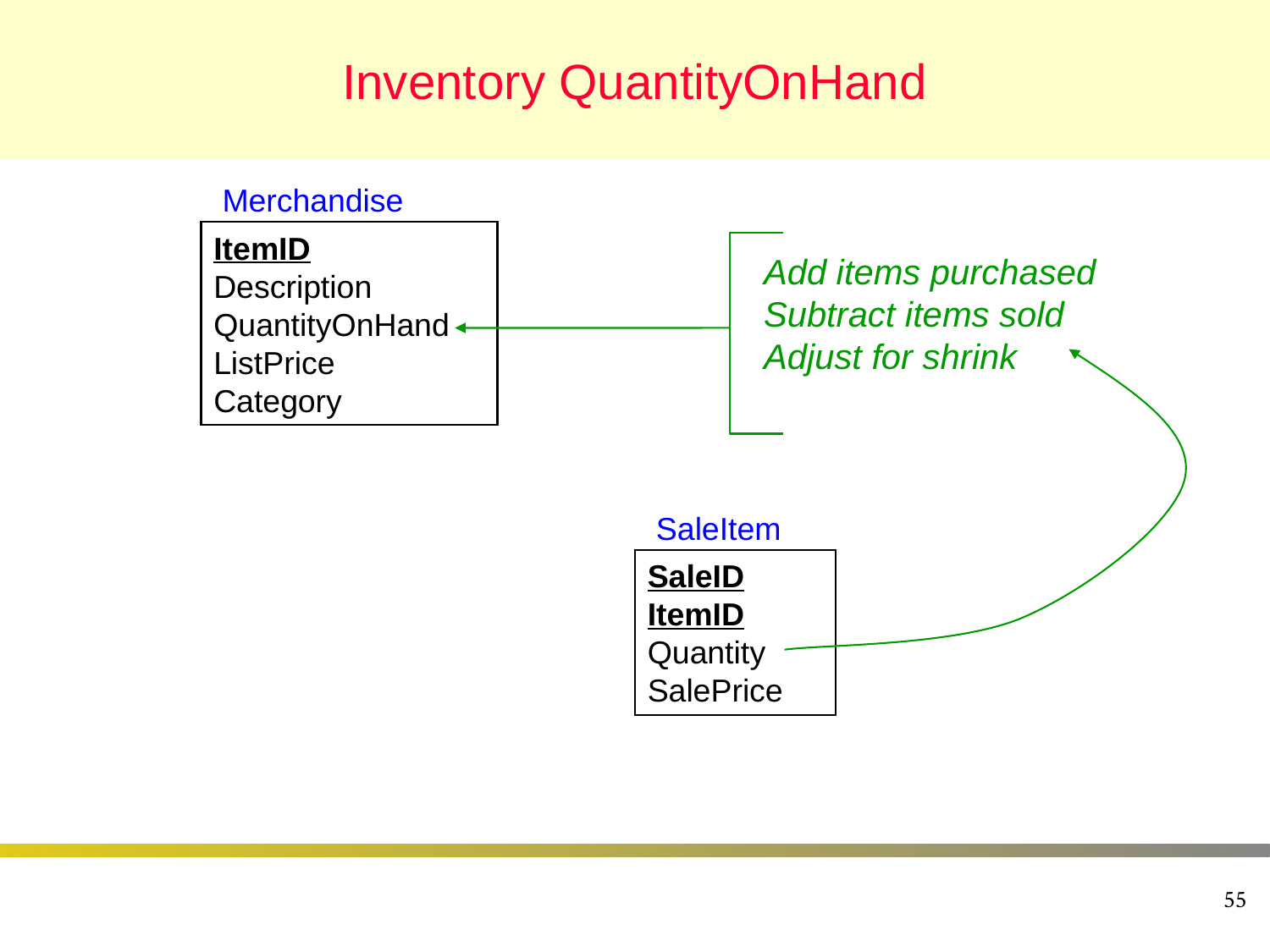

# Inventory QuantityOnHand
Merchandise
ItemID
Description
QuantityOnHand
ListPrice
Category

Add items purchased
Subtract items sold
Adjust for shrink

SaleItem
SaleID
ItemID
Quantity
SalePrice
55